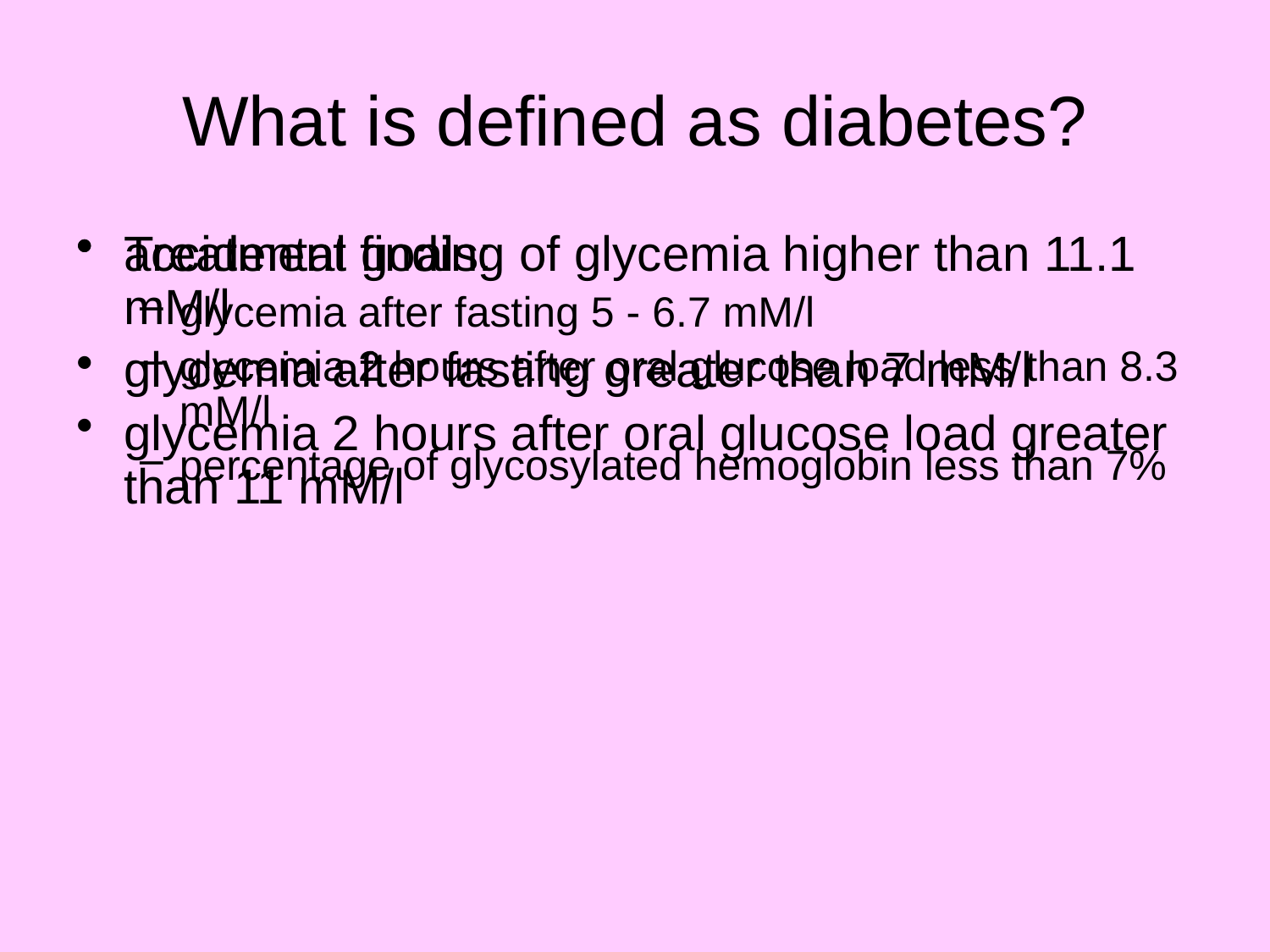

# What is defined as diabetes?
accidental finding of glycemia higher than 11.1 mM/l
glycemia after fasting greater than 7 mM/l
glycemia 2 hours after oral glucose load greater than 11 mM/l
Treatment goals:
glycemia after fasting 5 - 6.7 mM/l
glycemia 2 hours after oral glucose load less than 8.3 mM/l
percentage of glycosylated hemoglobin less than 7%